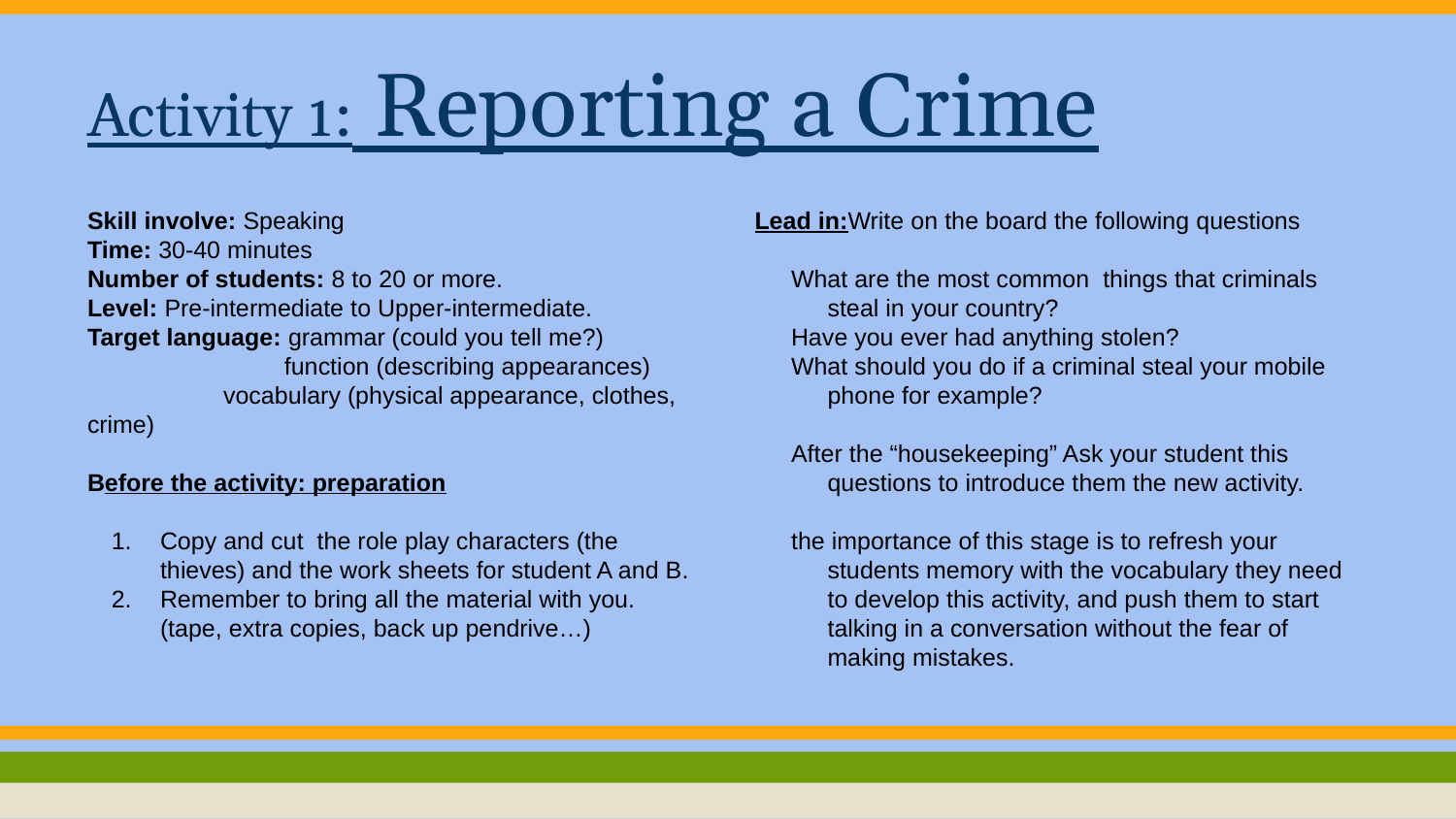

# Activity 1: Reporting a Crime
Skill involve: Speaking
Time: 30-40 minutes
Number of students: 8 to 20 or more.
Level: Pre-intermediate to Upper-intermediate.
Target language: grammar (could you tell me?)
                             function (describing appearances)
                    vocabulary (physical appearance, clothes, crime)

Before the activity: preparation

Copy and cut  the role play characters (the thieves) and the work sheets for student A and B.
Remember to bring all the material with you. (tape, extra copies, back up pendrive…)

Lead in:Write on the board the following questions

What are the most common  things that criminals steal in your country?
Have you ever had anything stolen?
What should you do if a criminal steal your mobile phone for example?

After the “housekeeping” Ask your student this questions to introduce them the new activity.

the importance of this stage is to refresh your students memory with the vocabulary they need to develop this activity, and push them to start talking in a conversation without the fear of making mistakes.